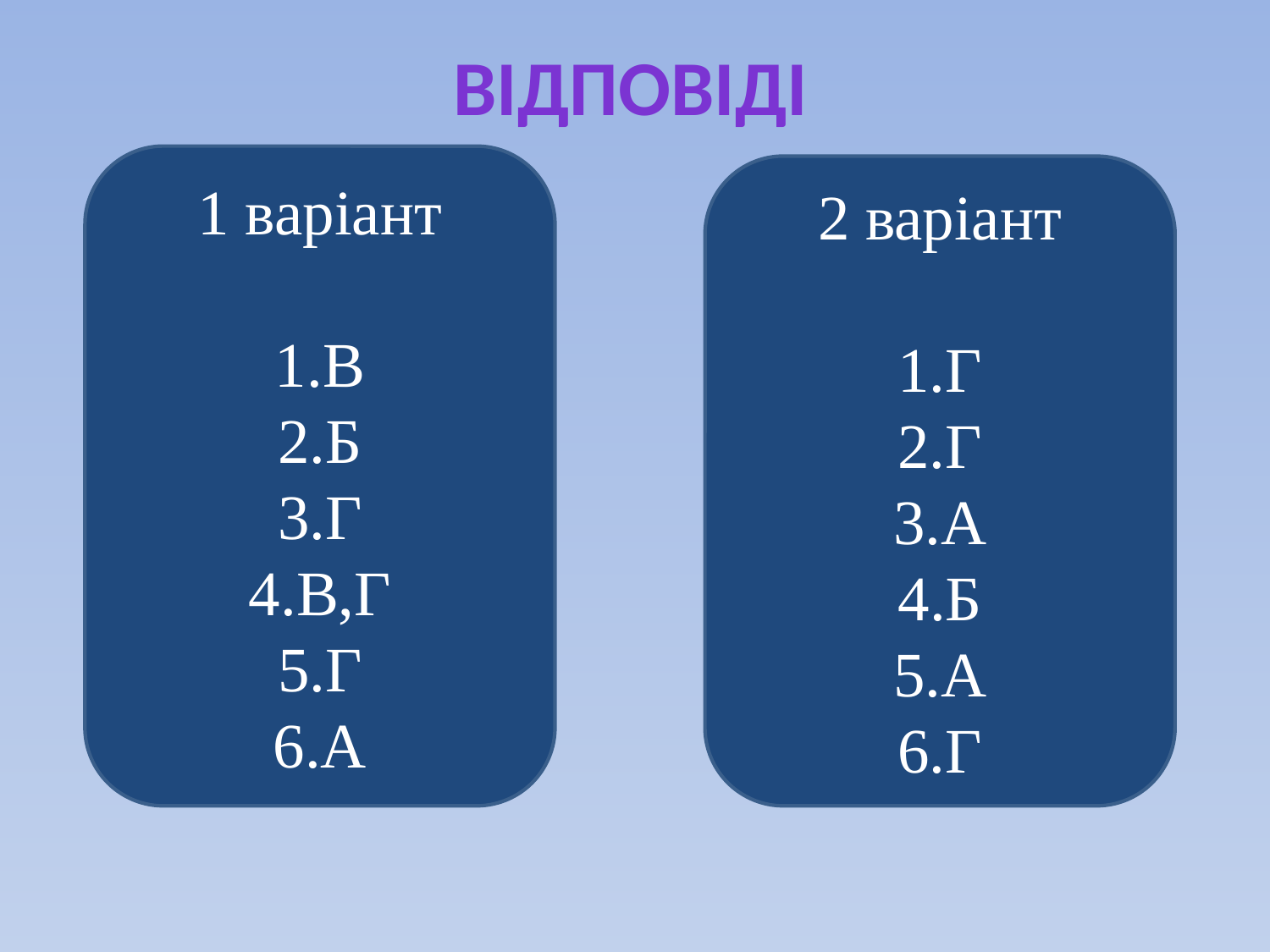

# відповіді
1 варіант

В
Б
Г
В,Г
Г
А
2 варіант

Г
Г
А
Б
А
Г